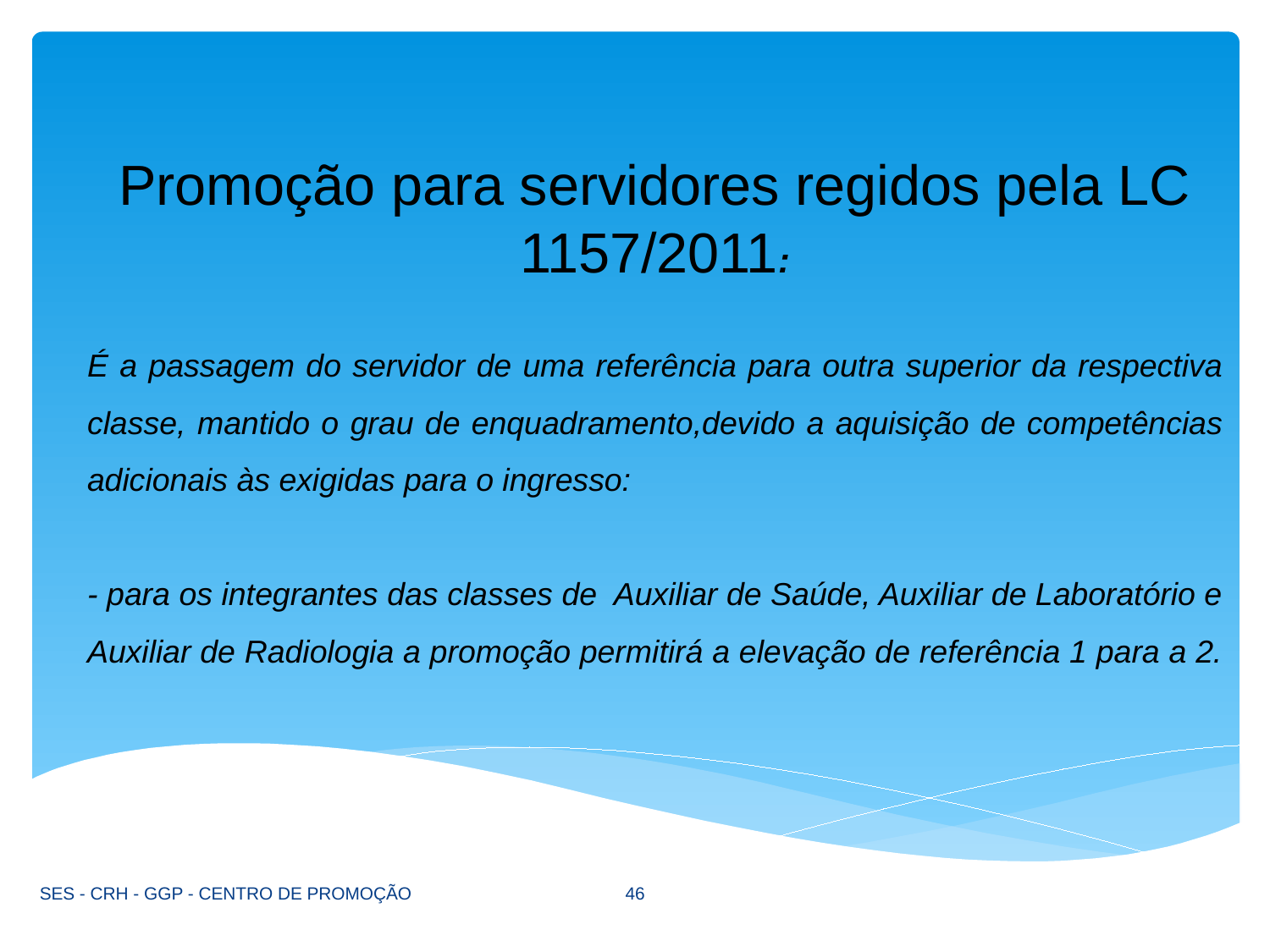

Promoção para servidores regidos pela LC 1157/2011:

É a passagem do servidor de uma referência para outra superior da respectiva classe, mantido o grau de enquadramento,devido a aquisição de competências adicionais às exigidas para o ingresso:

- para os integrantes das classes de  Auxiliar de Saúde, Auxiliar de Laboratório e Auxiliar de Radiologia a promoção permitirá a elevação de referência 1 para a 2.

46
SES - CRH - GGP - CENTRO DE PROMOÇÃO